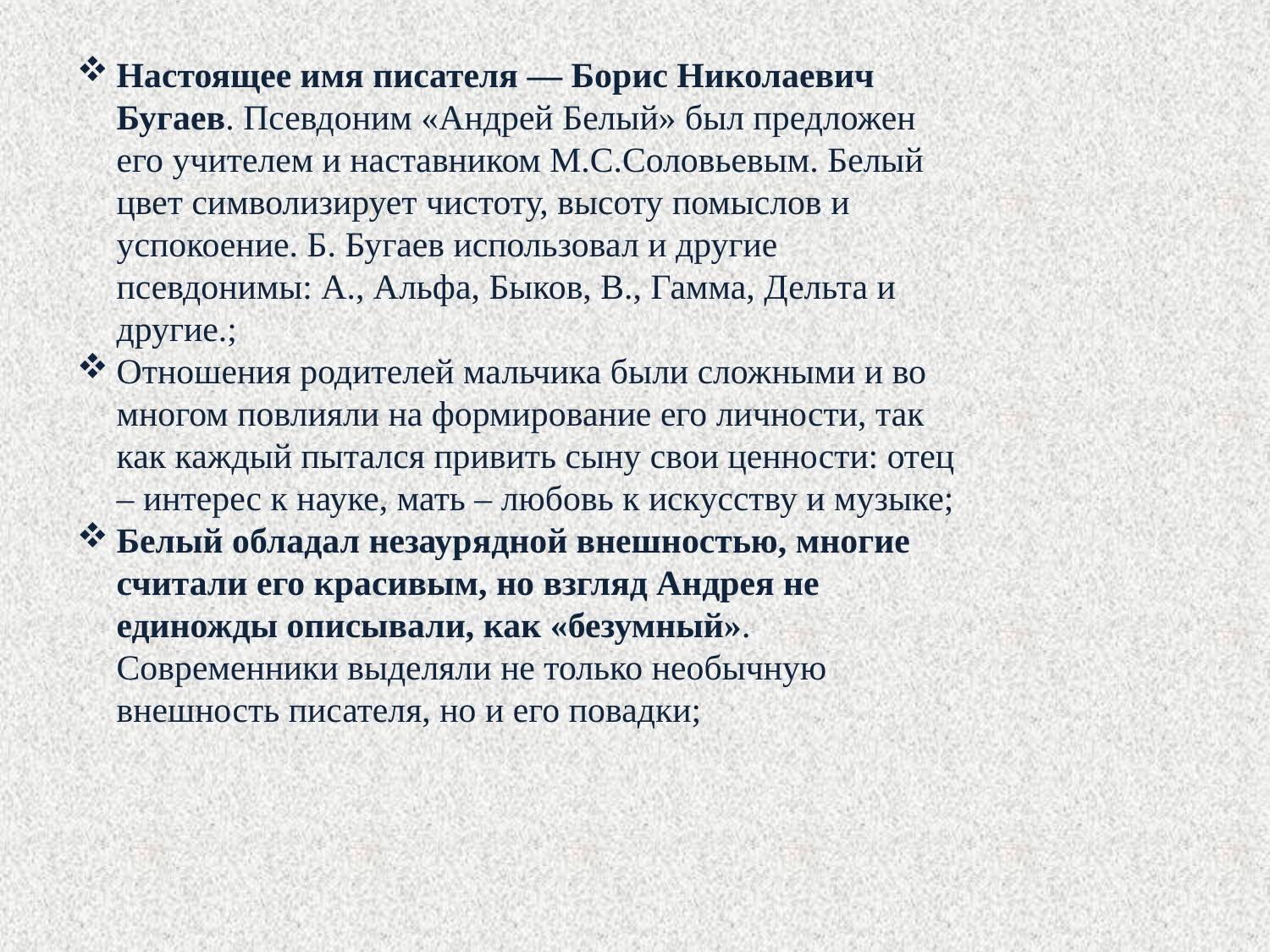

Настоящее имя писателя — Борис Николаевич Бугаев. Псевдоним «Андрей Белый» был предложен его учителем и наставником М.С.Соловьевым. Белый цвет символизирует чистоту, высоту помыслов и успокоение. Б. Бугаев использовал и другие псевдонимы: А., Альфа, Быков, В., Гамма, Дельта и другие.;
Отношения родителей мальчика были сложными и во многом повлияли на формирование его личности, так как каждый пытался привить сыну свои ценности: отец – интерес к науке, мать – любовь к искусству и музыке;
Белый обладал незаурядной внешностью, многие считали его красивым, но взгляд Андрея не единожды описывали, как «безумный». Современники выделяли не только необычную внешность писателя, но и его повадки;